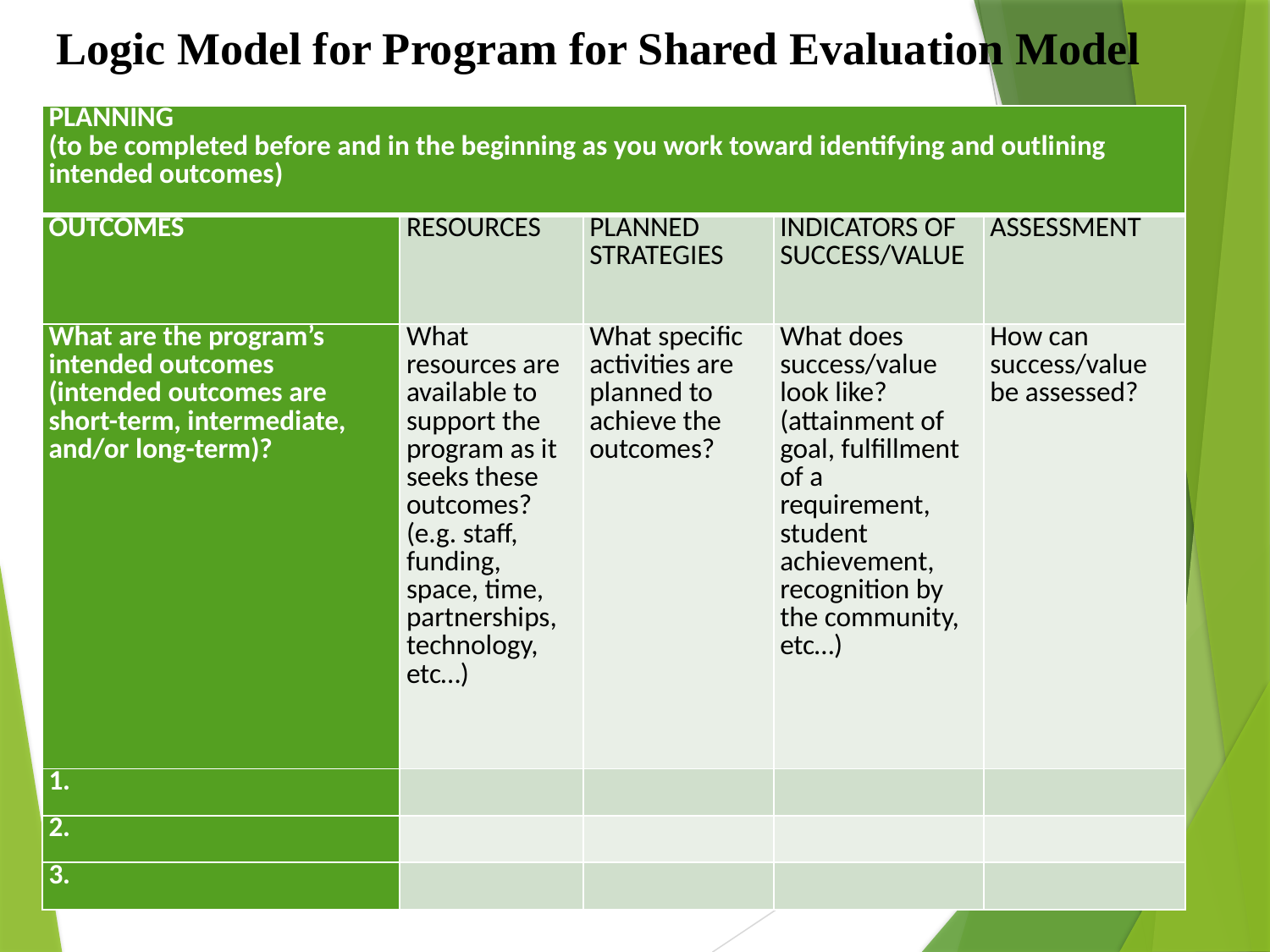

Logic Model for Program for Shared Evaluation Model
| Planning (to be completed before and in the beginning as you work toward identifying and outlining intended outcomes) |  |  |  |  |
| --- | --- | --- | --- | --- |
| Outcomes | Resources | Planned Strategies | Indicators of Success/Value | Assessment |
| What are the program’s intended outcomes (intended outcomes are short-term, intermediate, and/or long-term)? | What resources are available to support the program as it seeks these outcomes? (e.g. staff, funding, space, time, partnerships, technology, etc…) | What specific activities are planned to achieve the outcomes? | What does success/value look like? (attainment of goal, fulfillment of a requirement, student achievement, recognition by the community, etc…) | How can success/value be assessed? |
| 1. |  |  |  |  |
| 2. |  |  |  |  |
| 3. |  |  |  |  |